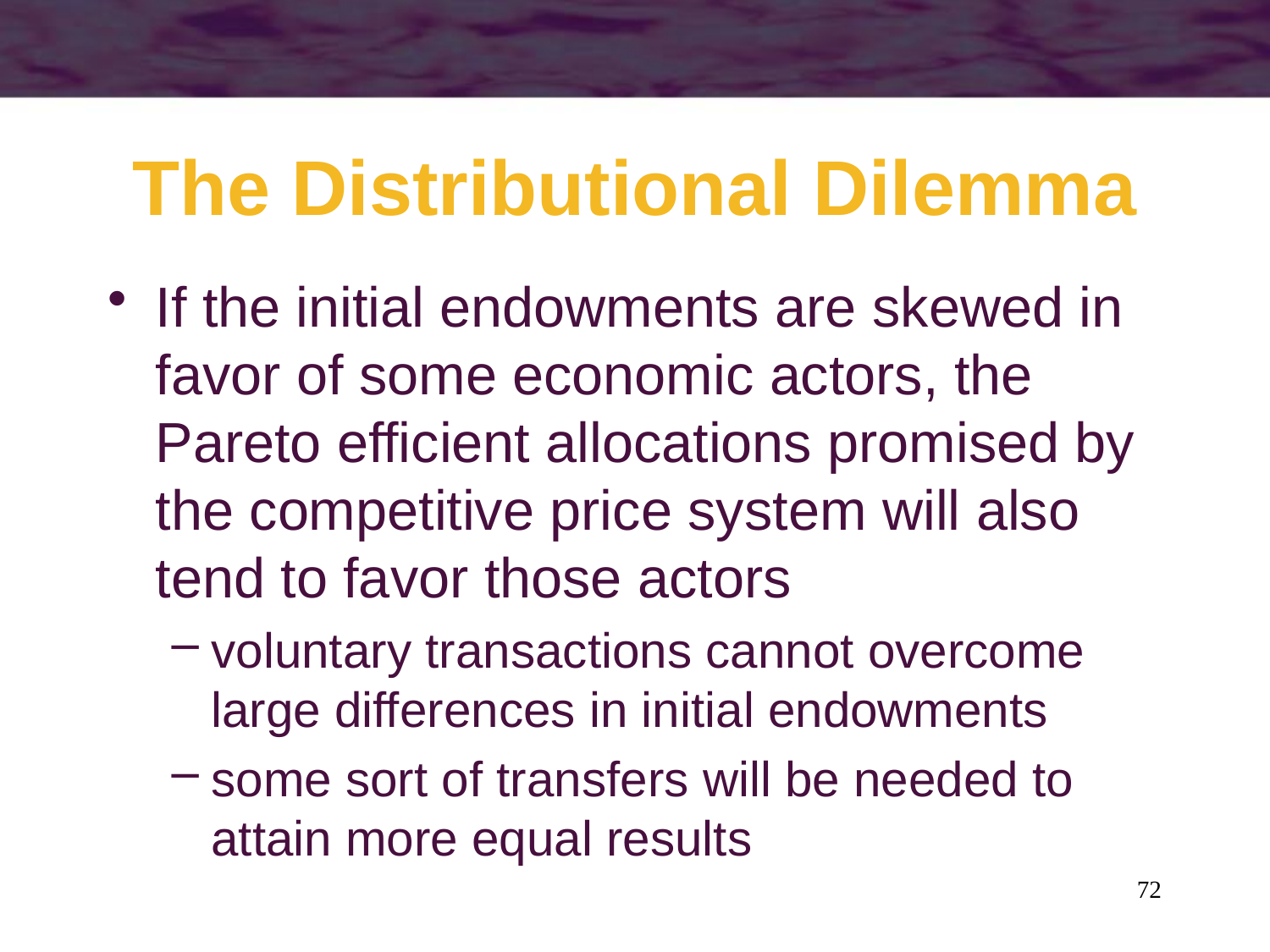

# The Distributional Dilemma
If the initial endowments are skewed in favor of some economic actors, the Pareto efficient allocations promised by the competitive price system will also tend to favor those actors
voluntary transactions cannot overcome large differences in initial endowments
some sort of transfers will be needed to attain more equal results
72